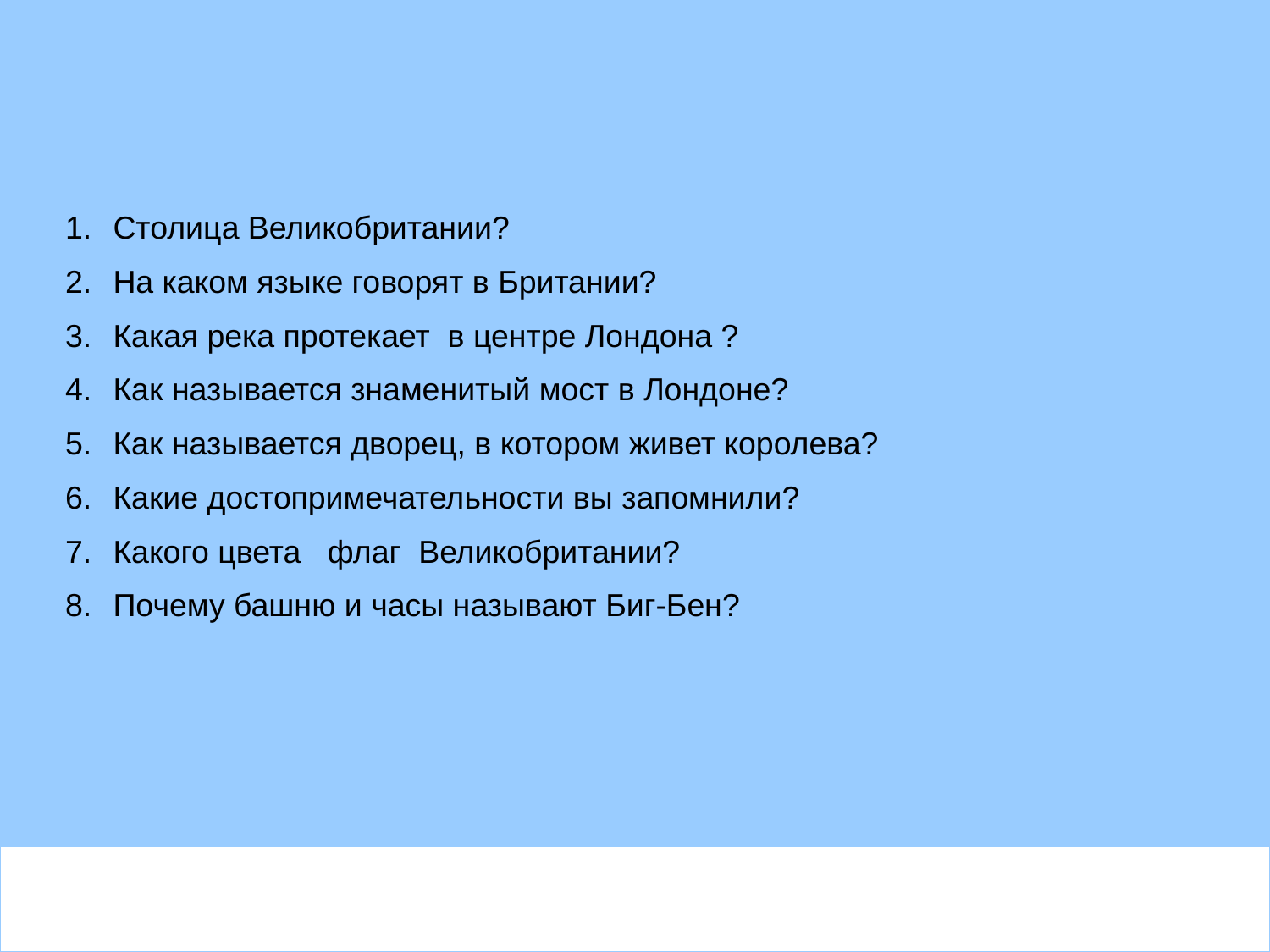

Столица Великобритании?
На каком языке говорят в Британии?
Какая река протекает  в центре Лондона ?
Как называется знаменитый мост в Лондоне?
Как называется дворец, в котором живет королева?
Какие достопримечательности вы запомнили?
Какого цвета   флаг  Великобритании?
Почему башню и часы называют Биг-Бен?